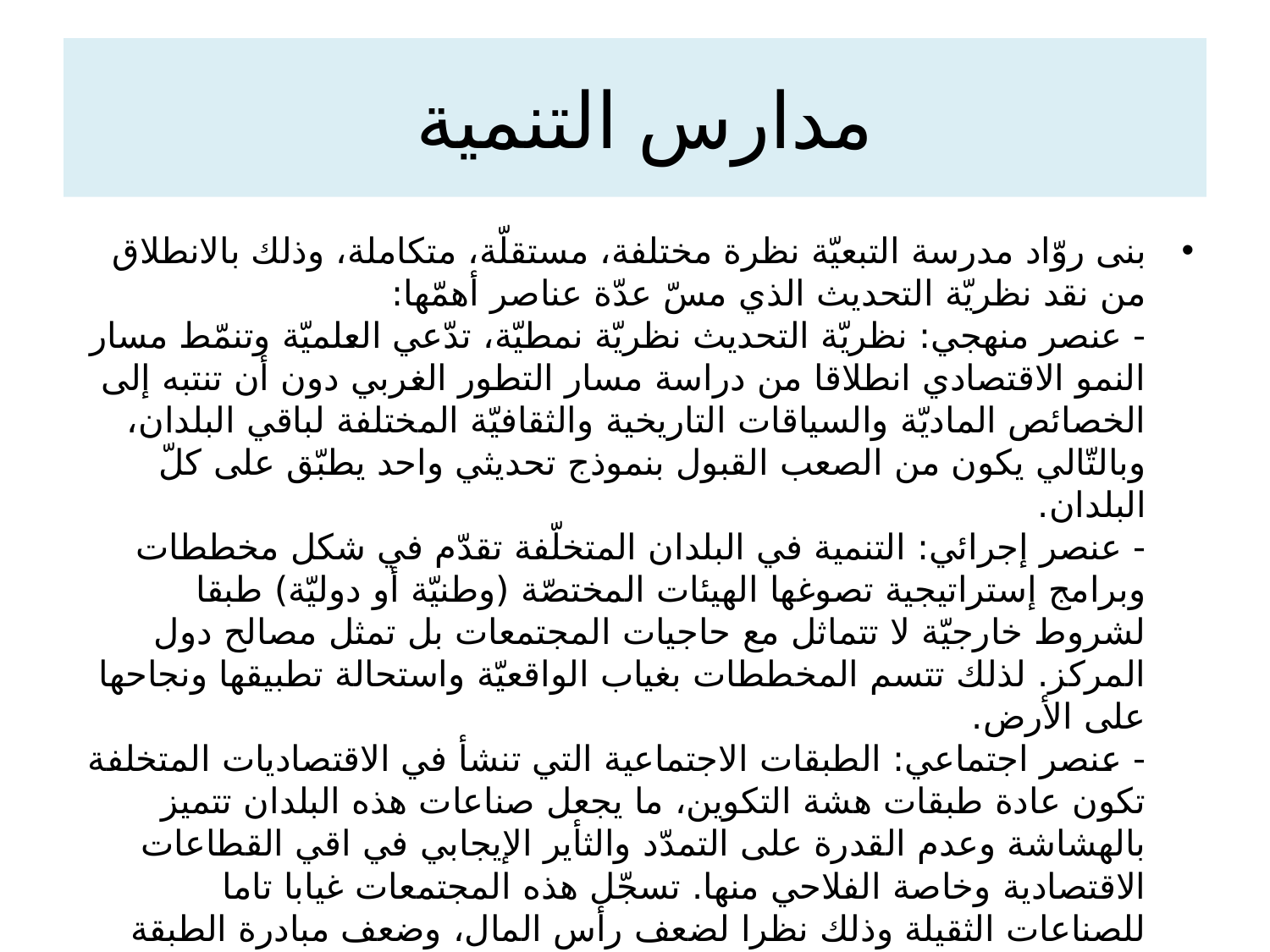

# مدارس التنمية
بنى روّاد مدرسة التبعيّة نظرة مختلفة، مستقلّة، متكاملة، وذلك بالانطلاق من نقد نظريّة التحديث الذي مسّ عدّة عناصر أهمّها:
- عنصر منهجي: نظريّة التحديث نظريّة نمطيّة، تدّعي العلميّة وتنمّط مسار النمو الاقتصادي انطلاقا من دراسة مسار التطور الغربي دون أن تنتبه إلى الخصائص الماديّة والسياقات التاريخية والثقافيّة المختلفة لباقي البلدان، وبالتّالي يكون من الصعب القبول بنموذج تحديثي واحد يطبّق على كلّ البلدان.
- عنصر إجرائي: التنمية في البلدان المتخلّفة تقدّم في شكل مخططات وبرامج إستراتيجية تصوغها الهيئات المختصّة (وطنيّة أو دوليّة) طبقا لشروط خارجيّة لا تتماثل مع حاجيات المجتمعات بل تمثل مصالح دول المركز. لذلك تتسم المخططات بغياب الواقعيّة واستحالة تطبيقها ونجاحها على الأرض.
- عنصر اجتماعي: الطبقات الاجتماعية التي تنشأ في الاقتصاديات المتخلفة تكون عادة طبقات هشة التكوين، ما يجعل صناعات هذه البلدان تتميز بالهشاشة وعدم القدرة على التمدّد والثأير الإيجابي في اقي القطاعات الاقتصادية وخاصة الفلاحي منها. تسجّل هذه المجتمعات غيابا تاما للصناعات الثقيلة وذلك نظرا لضعف رأس المال، وضعف مبادرة الطبقة البرجوازيّة المرتبطة شرائحها العليا بمصالح خارجية، وضعف المهارات التقنية والقدرات المعرفيّة للشرائح والفئات العاملة، إضافة إلى ارتباطها بأشكال الإنتاج ما قبل الرأسمالي التي لم تنقطع عنها تماما. نتيجة ذلك هي كون هذه المجتمعات ثنائيّة التكوين وهي ثنائية لا تكف عن التعمّق والتجذّر.
- عنصر نظري: يتمثّل في الطبيعة البنيويّة للعلاقة بين المركز المتطوّر والأطراف المتخلّفة. وبالفعل يتناول رواد نظرية التبعية الاقتصاد العالمي بوصفه وحدة متكاملة ومترابطة، ولكن واقع المبادلات فيه غير متكافئ.